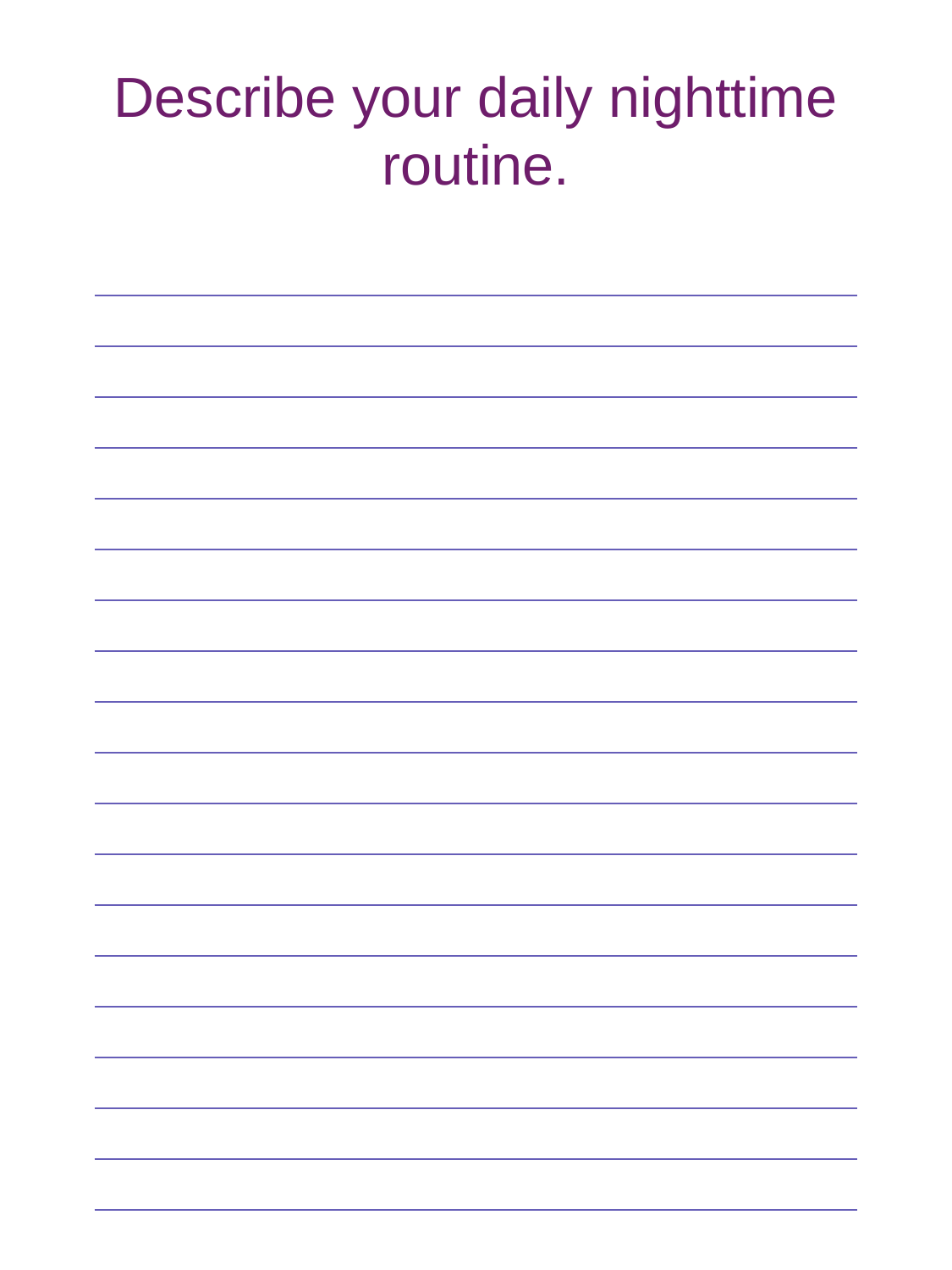

Describe your daily nighttime routine.
|  |
| --- |
|  |
|  |
|  |
|  |
|  |
|  |
|  |
|  |
|  |
|  |
|  |
|  |
|  |
|  |
|  |
|  |
|  |